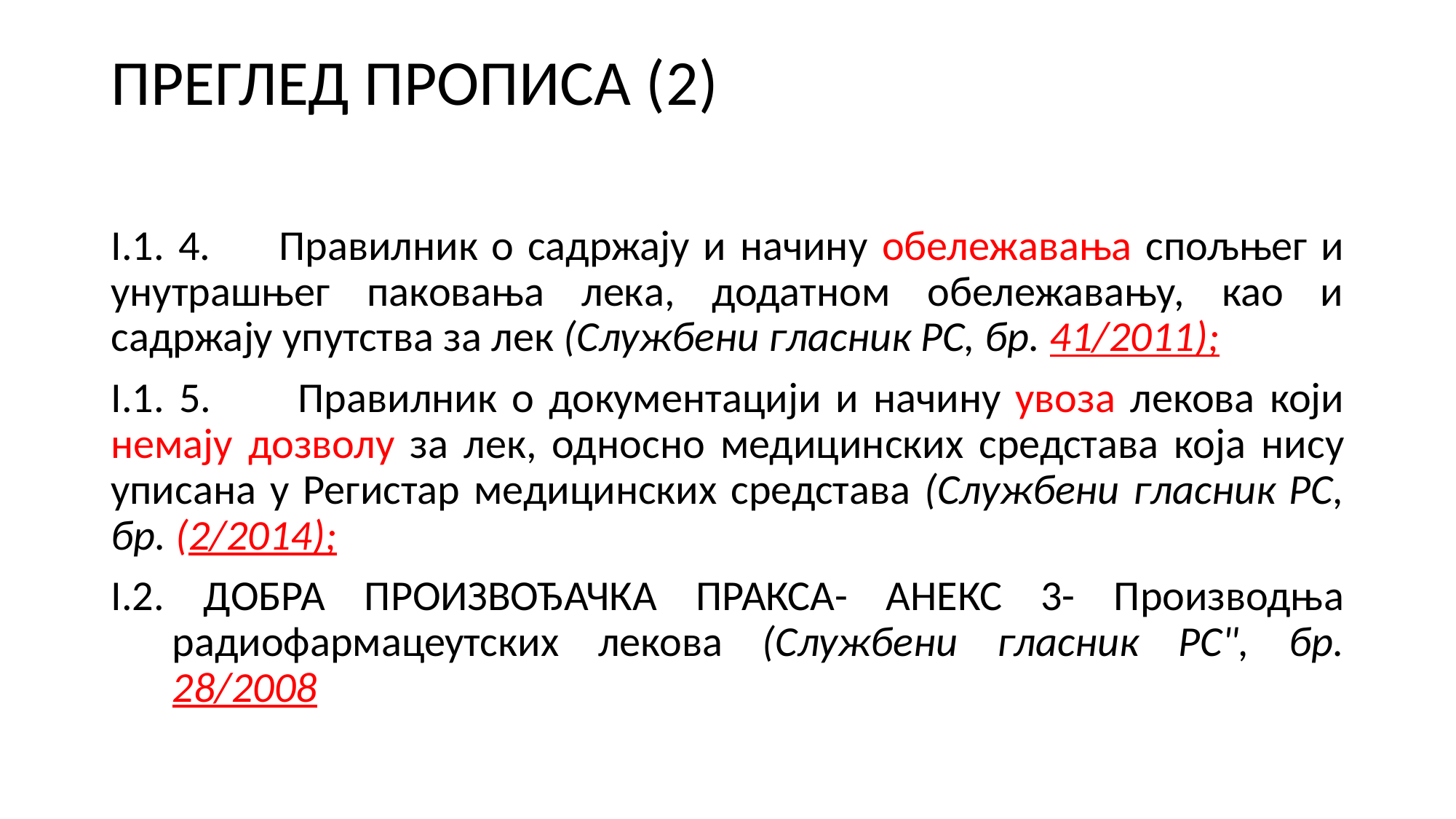

# ПРЕГЛЕД ПРОПИСА (2)
I.1. 4.     Правилник о садржају и начину обележавања спољњег и унутрашњег паковања лекa, додатном обележавању, као и садржају упутства за лек (Службени гласник РС, бр. 41/2011);
I.1. 5.      Правилник о документацији и начину увоза лекова који немају дозволу за лек, односно медицинских средстава која нису уписана у Регистар медицинских средстава (Службени гласник РС, бр. (2/2014);
I.2. ДОБРА ПРОИЗВОЂАЧКА ПРАКСА- АНЕКС 3- Производња радиофармацеутских лекова (Службени гласник РС", бр. 28/2008